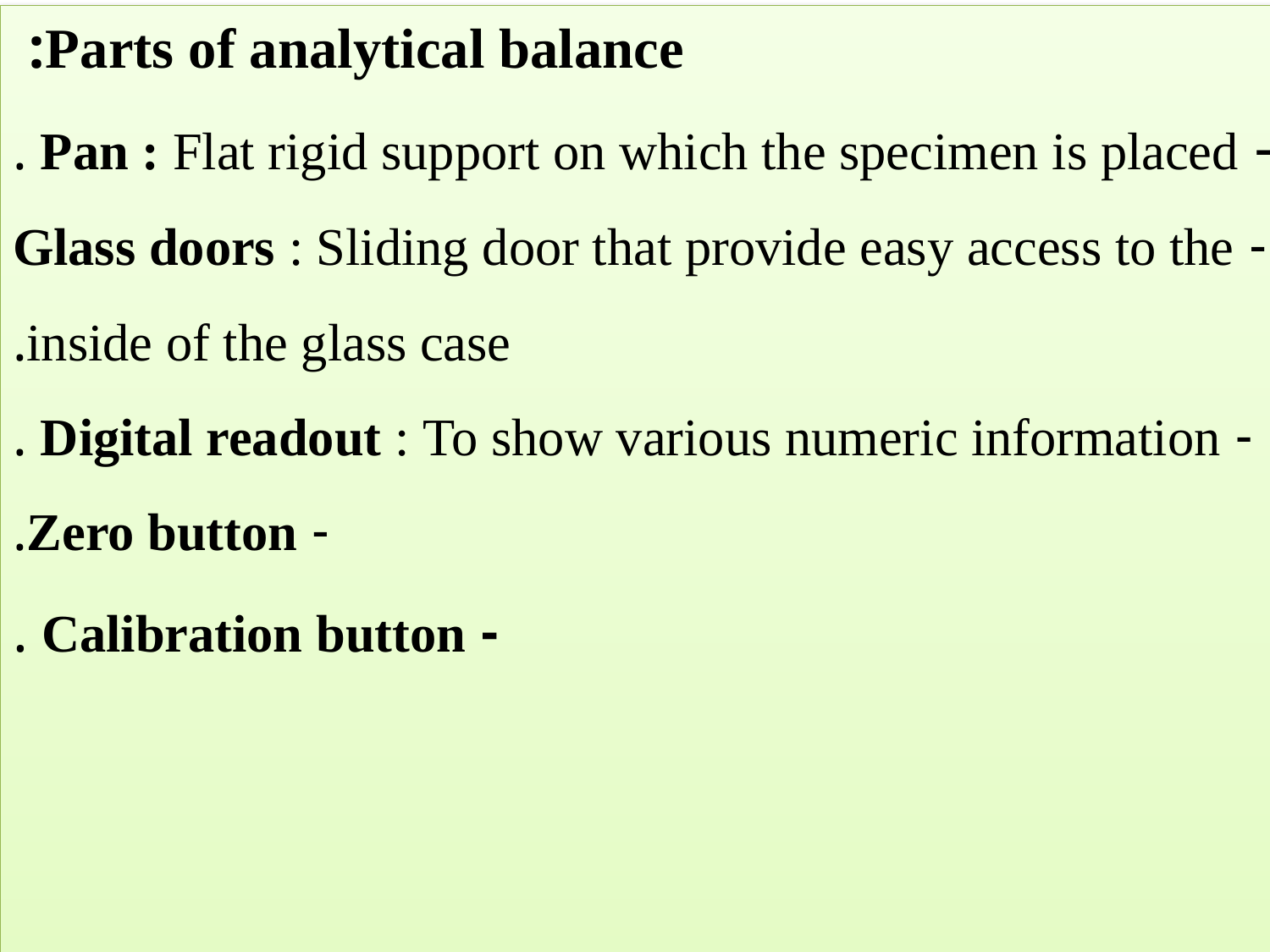

Parts of analytical balance:
- Pan : Flat rigid support on which the specimen is placed .
- Glass doors : Sliding door that provide easy access to the
                         inside of the glass case.
- Digital readout : To show various numeric information .
 - Zero button.
- Calibration button .